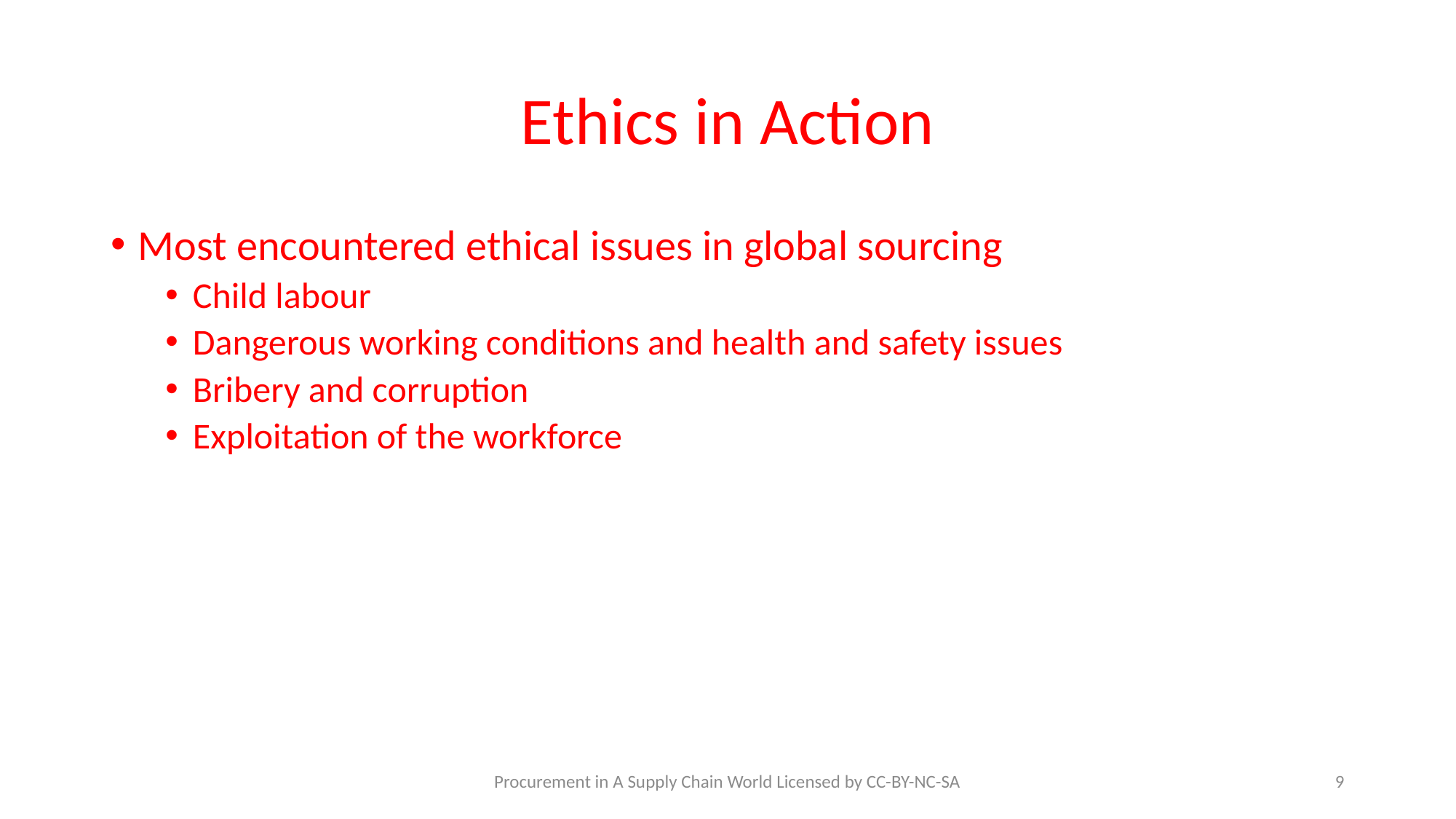

# Ethics in Action
Most encountered ethical issues in global sourcing
Child labour
Dangerous working conditions and health and safety issues
Bribery and corruption
Exploitation of the workforce

Procurement in A Supply Chain World Licensed by CC-BY-NC-SA
9